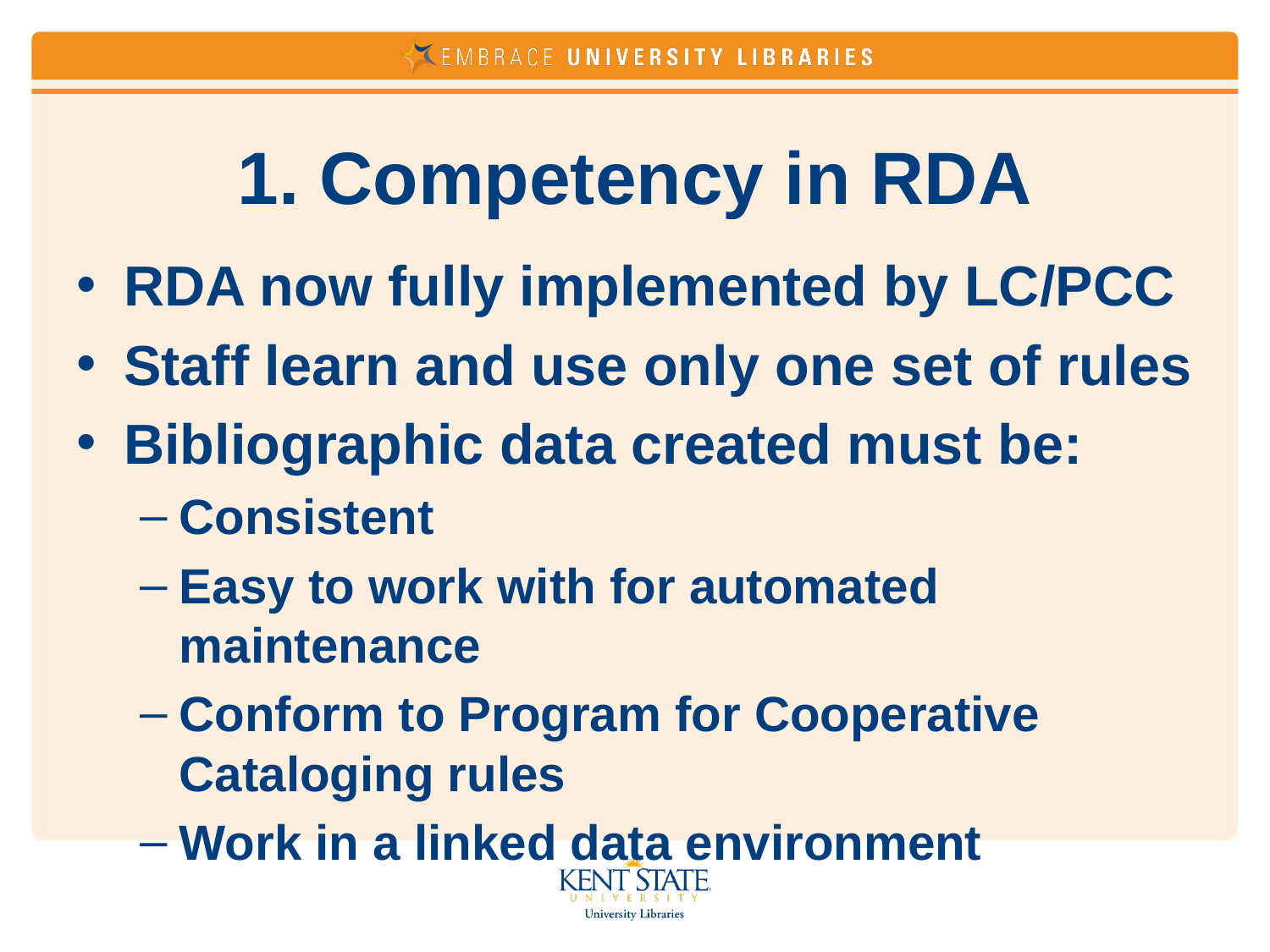

# 1. Competency in RDA
RDA now fully implemented by LC/PCC
Staff learn and use only one set of rules
Bibliographic data created must be:
Consistent
Easy to work with for automated maintenance
Conform to Program for Cooperative Cataloging rules
Work in a linked data environment